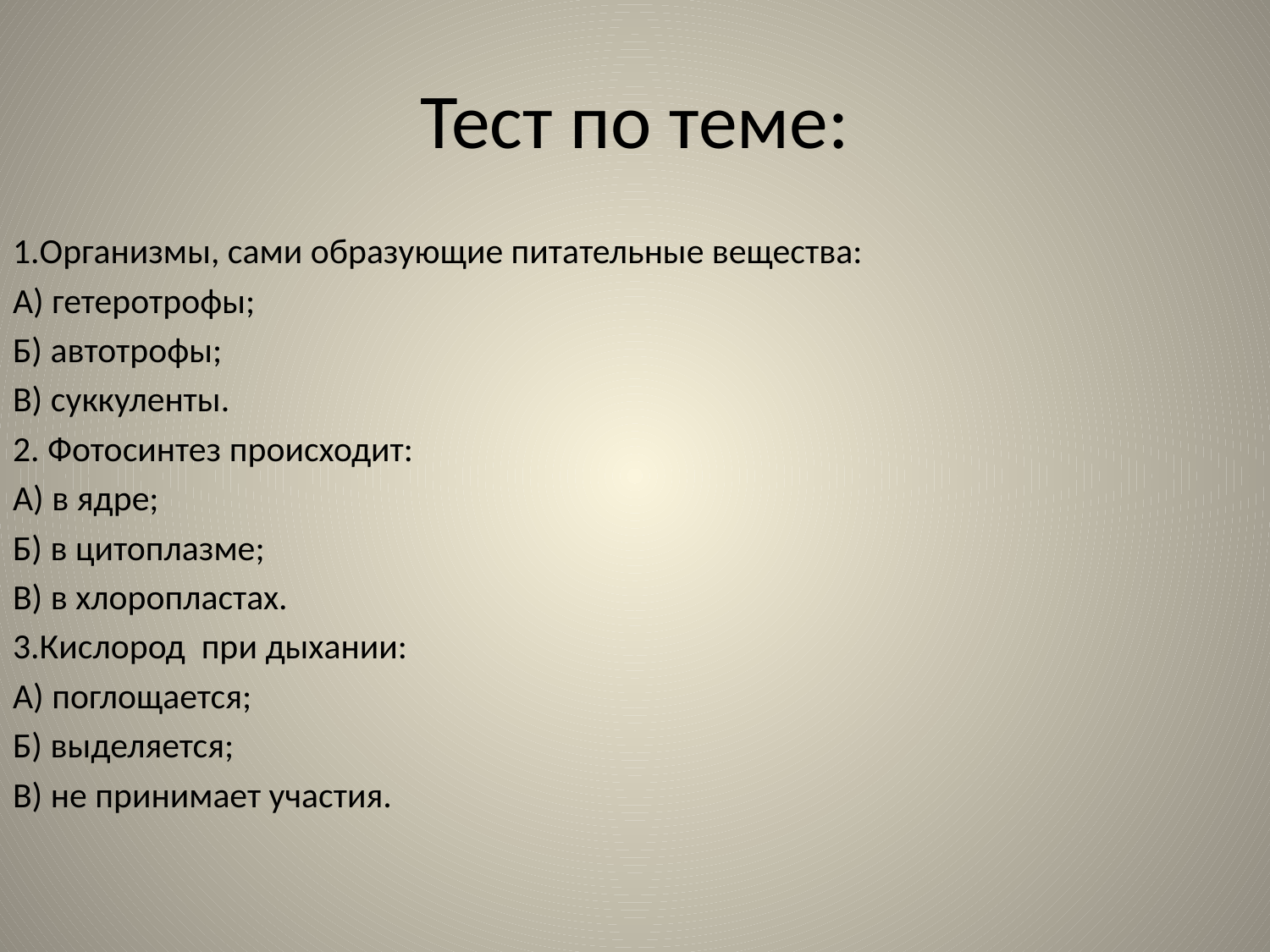

# Тест по теме:
1.Организмы, сами образующие питательные вещества:
А) гетеротрофы;
Б) автотрофы;
В) суккуленты.
2. Фотосинтез происходит:
А) в ядре;
Б) в цитоплазме;
В) в хлоропластах.
3.Кислород  при дыхании:
А) поглощается;
Б) выделяется;
В) не принимает участия.